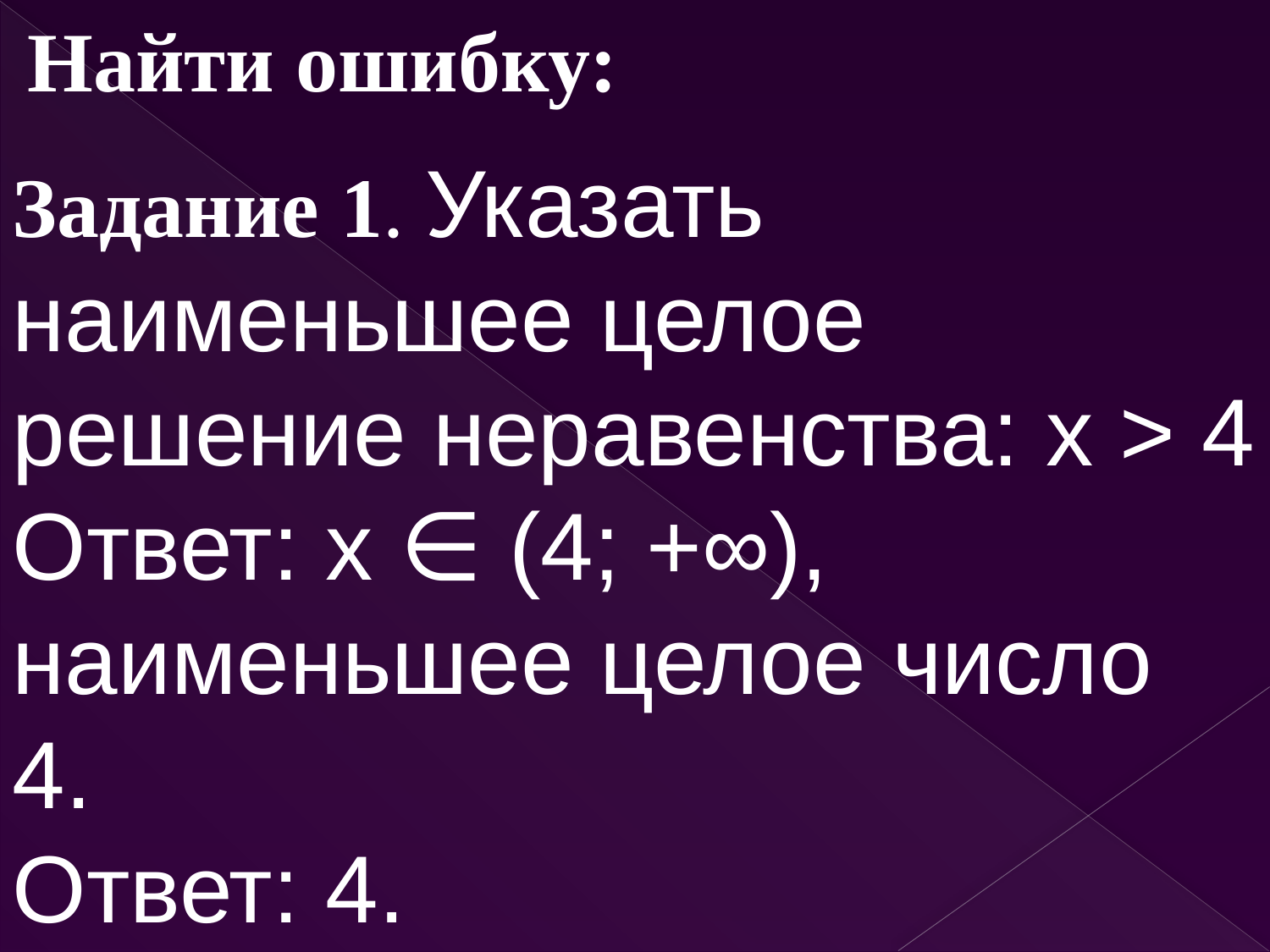

Найти ошибку:
Задание 1. Указать наименьшее целое решение неравенства: x > 4
Ответ: х ∈ (4; +∞), наименьшее целое число 4.
Ответ: 4.